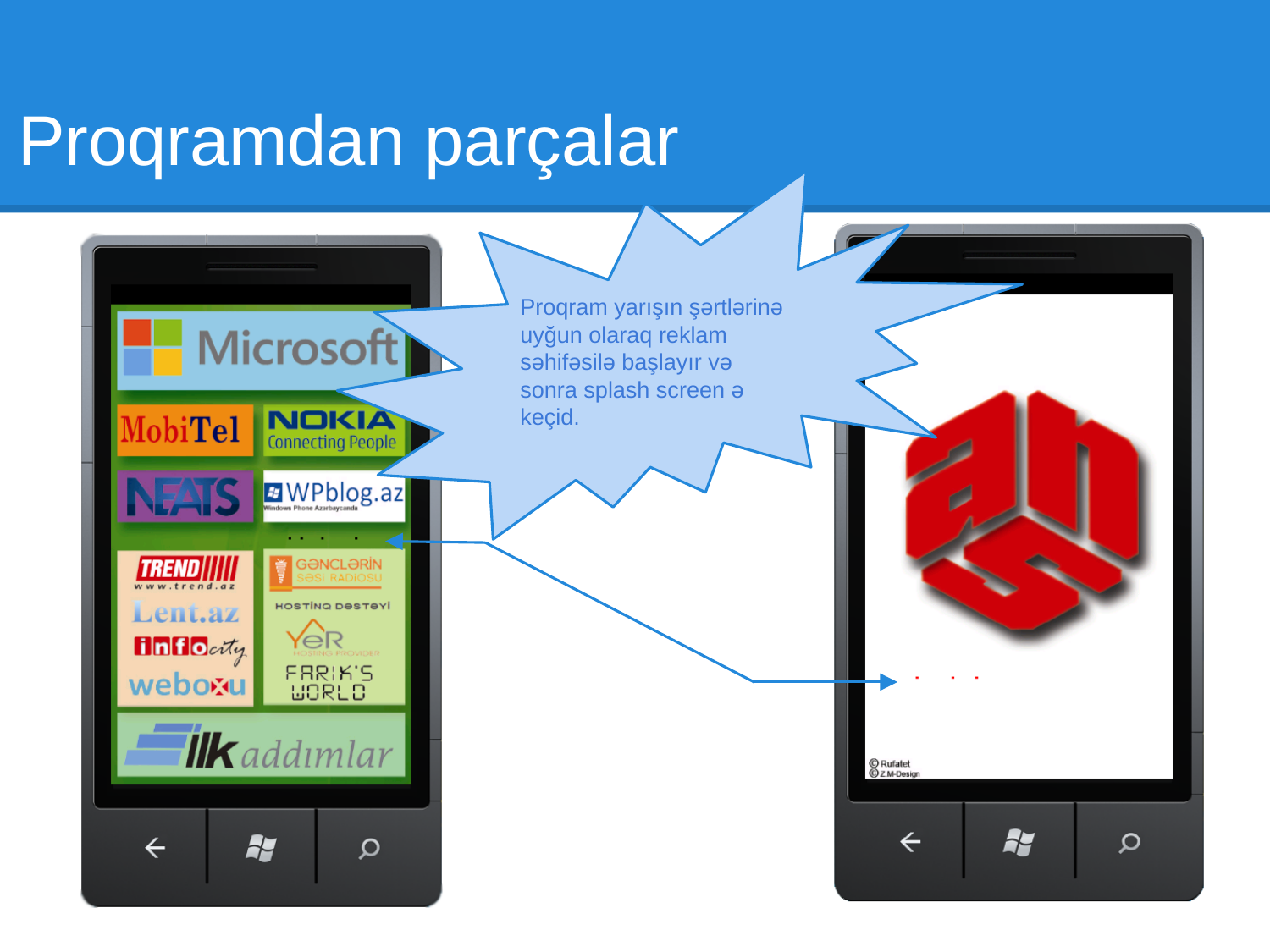

Proqramdan parçalar
Proqram yarışın şərtlərinə uyğun olaraq reklam səhifəsilə başlayır və sonra splash screen ə keçid.